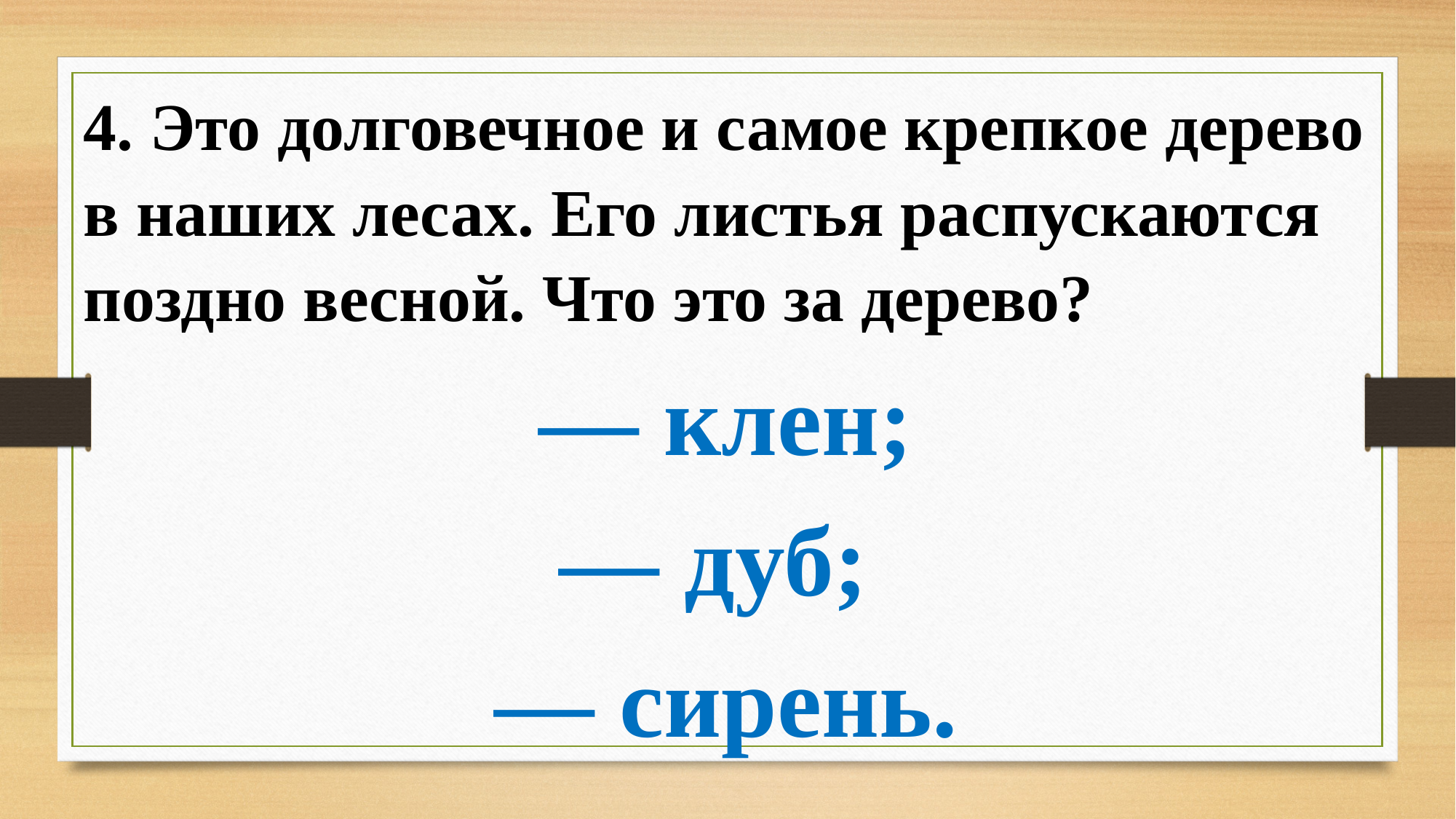

4. Это долговечное и самое крепкое дерево в наших лесах. Его листья распускаются поздно весной. Что это за дерево?
— клен;
— дуб;
— сирень.